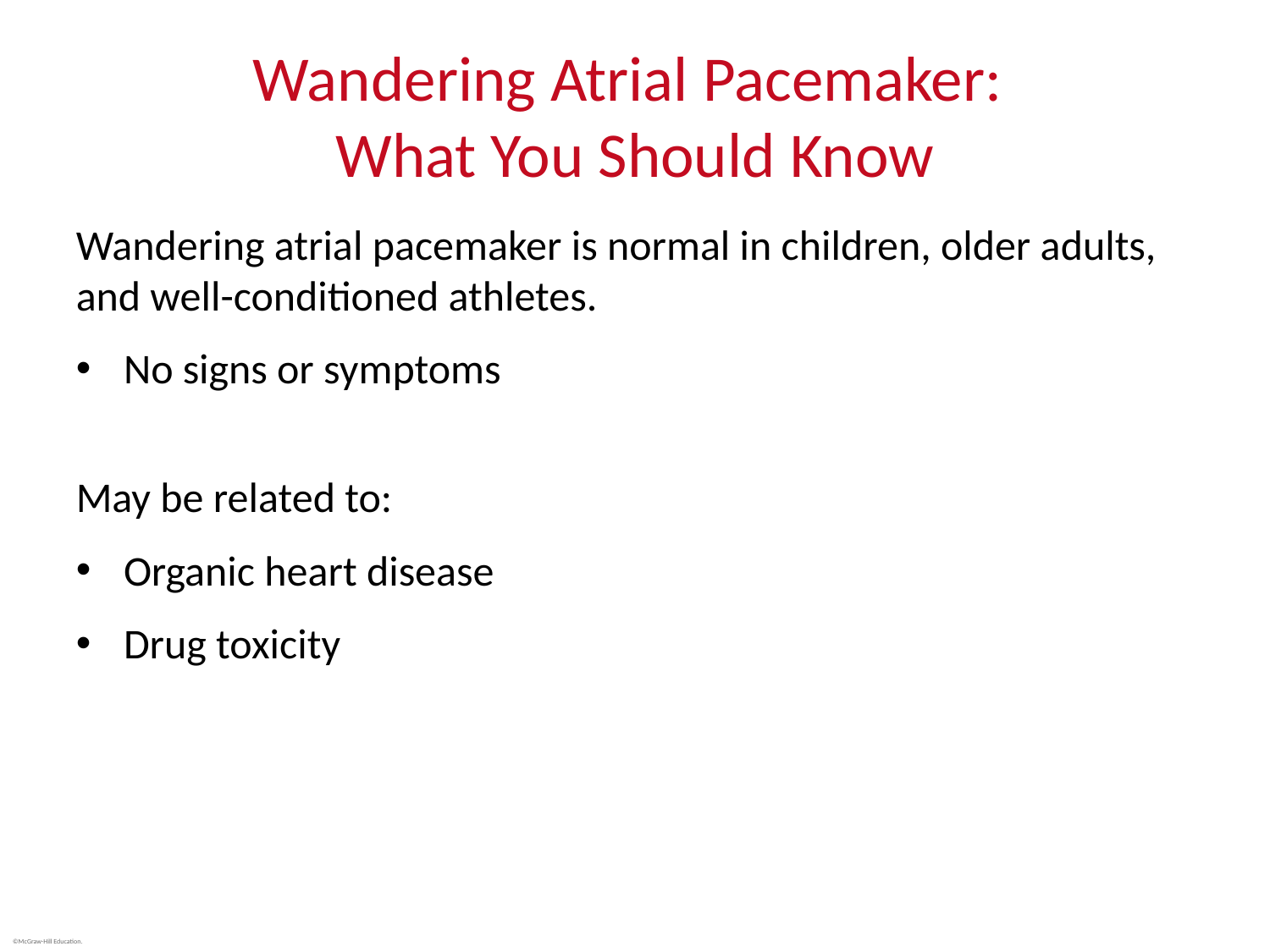

# Wandering Atrial Pacemaker: What You Should Know
Wandering atrial pacemaker is normal in children, older adults, and well-conditioned athletes.
No signs or symptoms
May be related to:
Organic heart disease
Drug toxicity